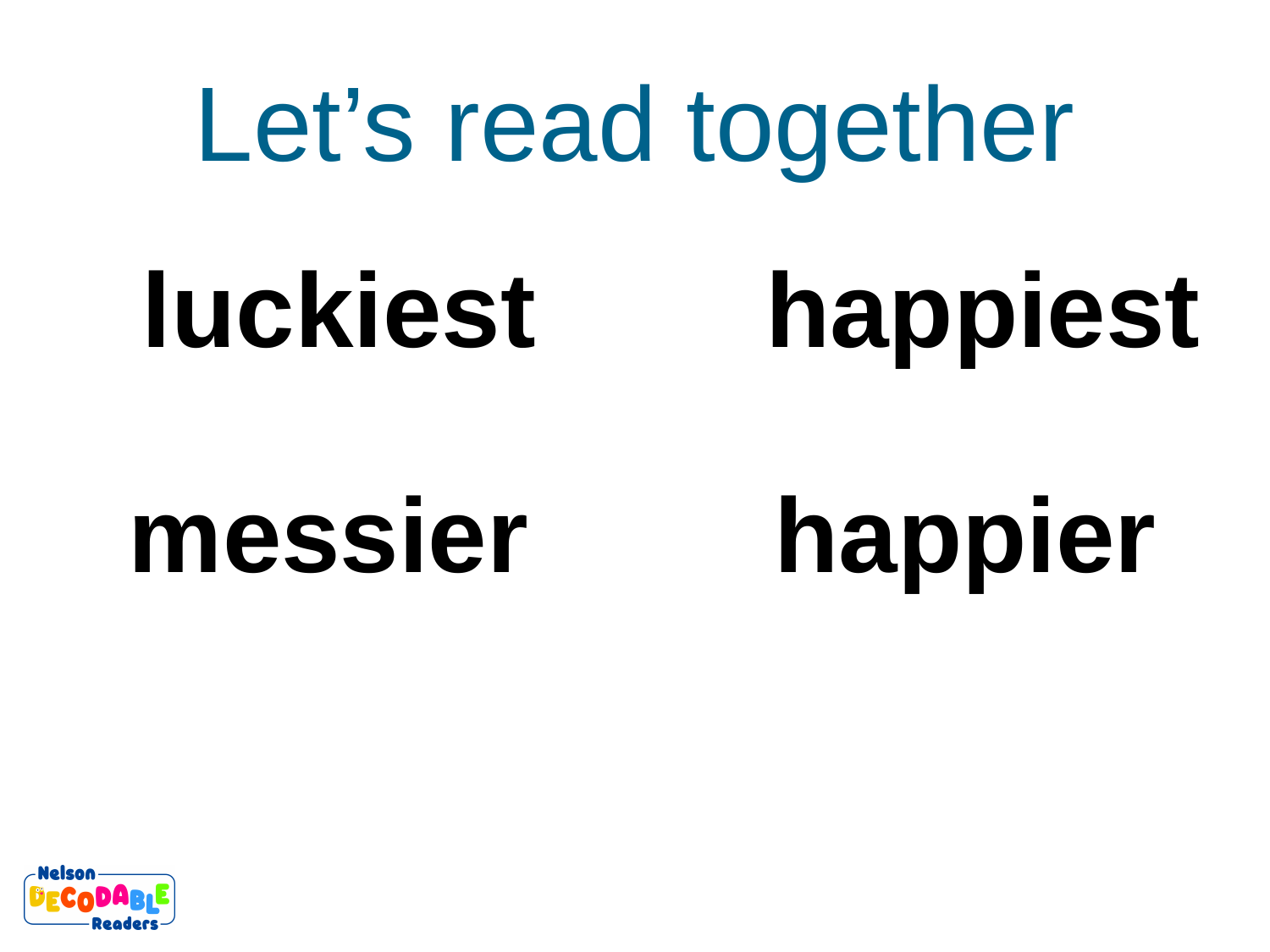

Let’s read together
luckiest
happiest
messier
happier